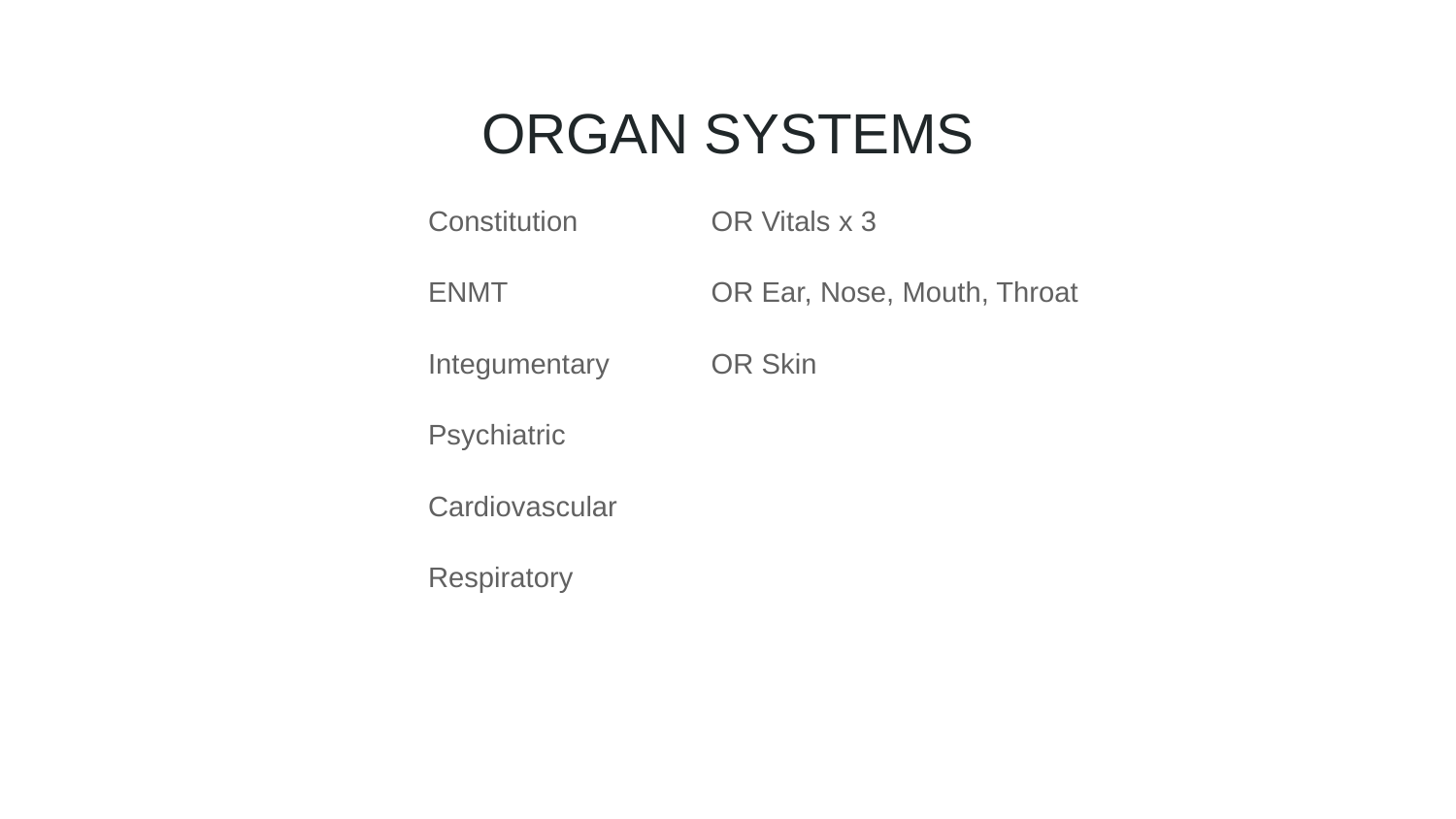

# ORGAN SYSTEMS

Constitution
ENMT
Integumentary
Psychiatric
Cardiovascular
Respiratory

OR Vitals x 3
OR Ear, Nose, Mouth, Throat
OR Skin